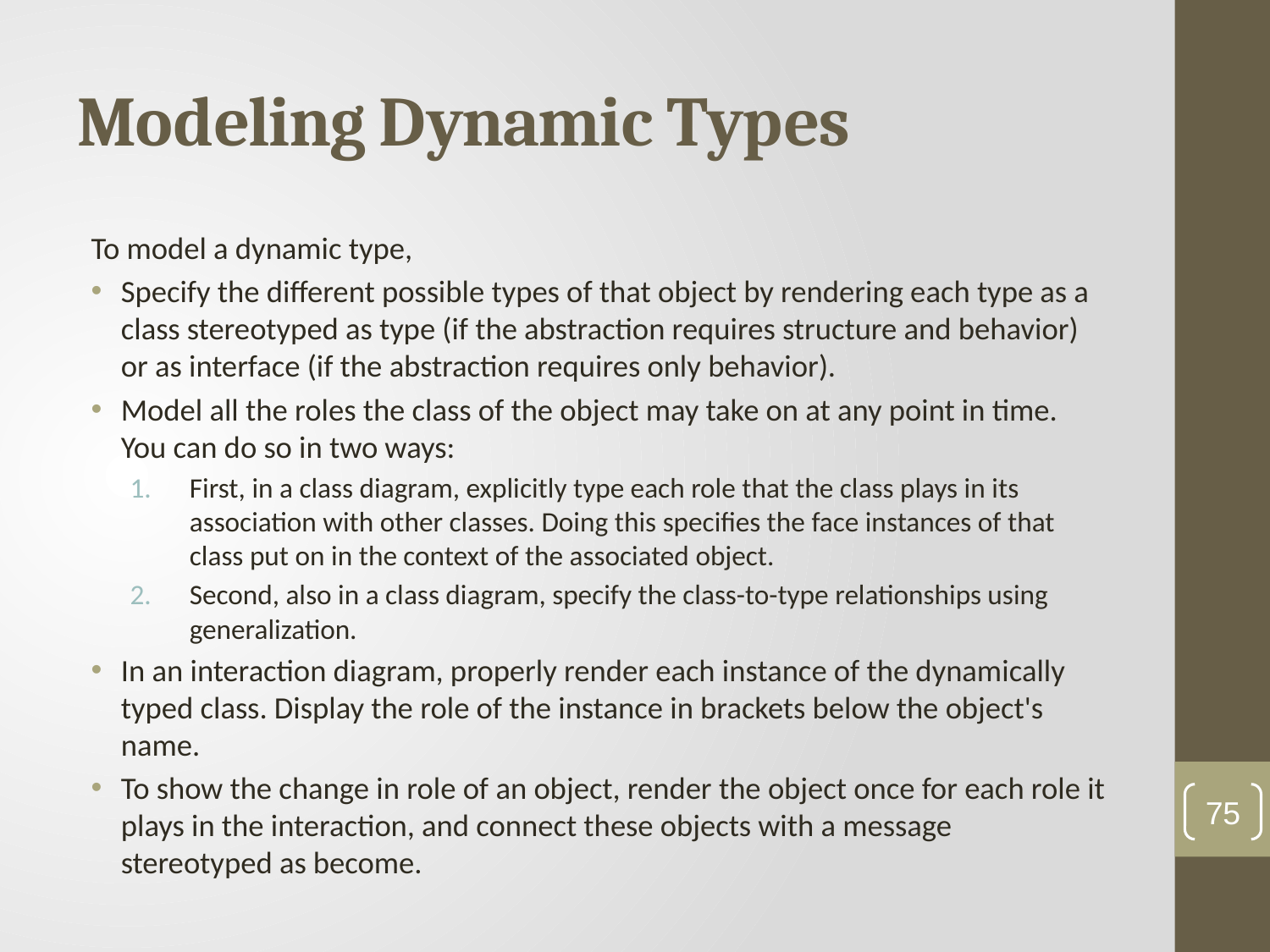

# Modeling Dynamic Types
To model a dynamic type,
Specify the different possible types of that object by rendering each type as a class stereotyped as type (if the abstraction requires structure and behavior) or as interface (if the abstraction requires only behavior).
Model all the roles the class of the object may take on at any point in time. You can do so in two ways:
First, in a class diagram, explicitly type each role that the class plays in its association with other classes. Doing this specifies the face instances of that class put on in the context of the associated object.
Second, also in a class diagram, specify the class-to-type relationships using generalization.
In an interaction diagram, properly render each instance of the dynamically typed class. Display the role of the instance in brackets below the object's name.
To show the change in role of an object, render the object once for each role it plays in the interaction, and connect these objects with a message stereotyped as become.
75